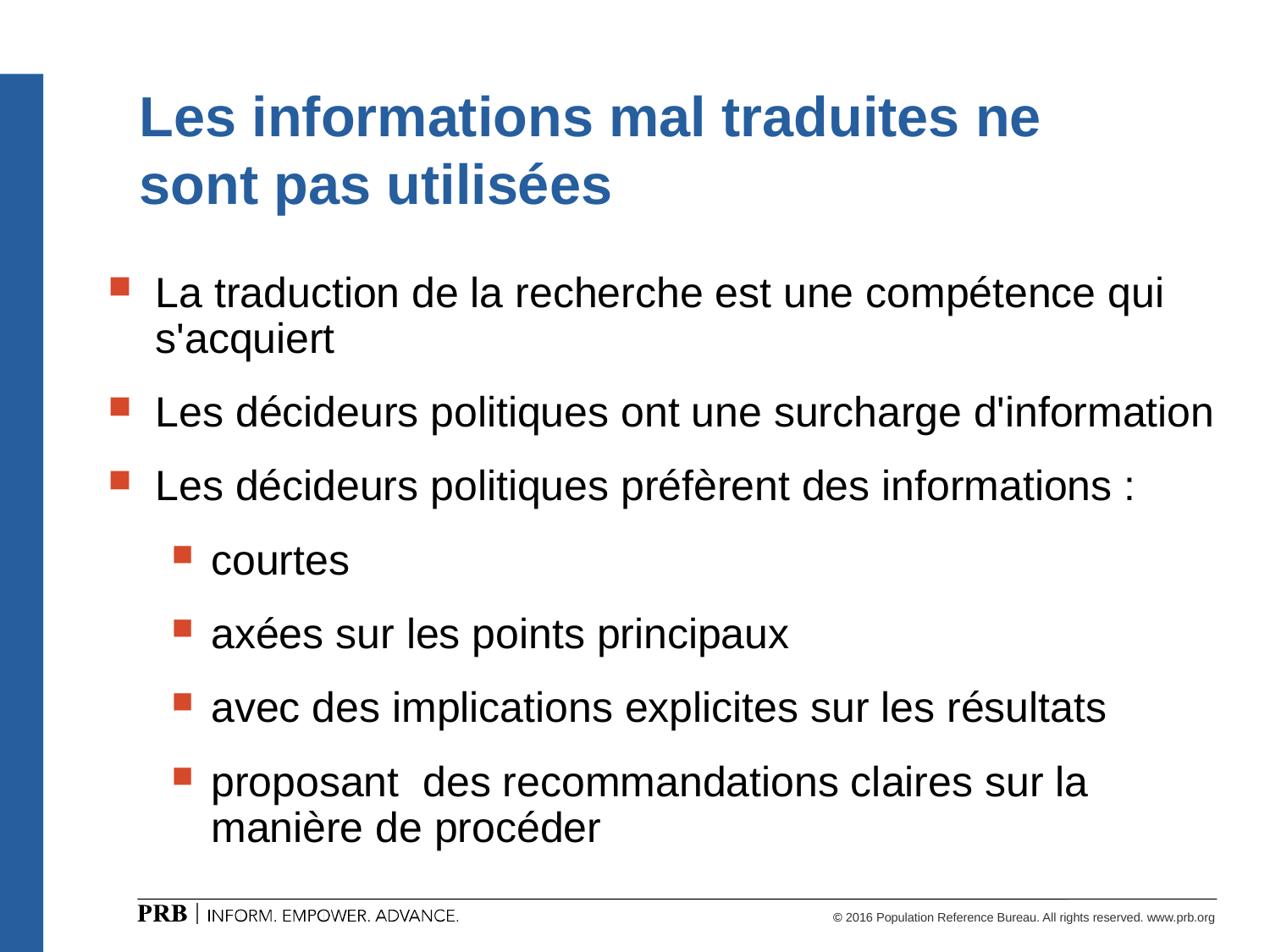

# Les informations mal traduites ne sont pas utilisées
La traduction de la recherche est une compétence qui s'acquiert
Les décideurs politiques ont une surcharge d'information
Les décideurs politiques préfèrent des informations :
courtes
axées sur les points principaux
avec des implications explicites sur les résultats
proposant  des recommandations claires sur la manière de procéder